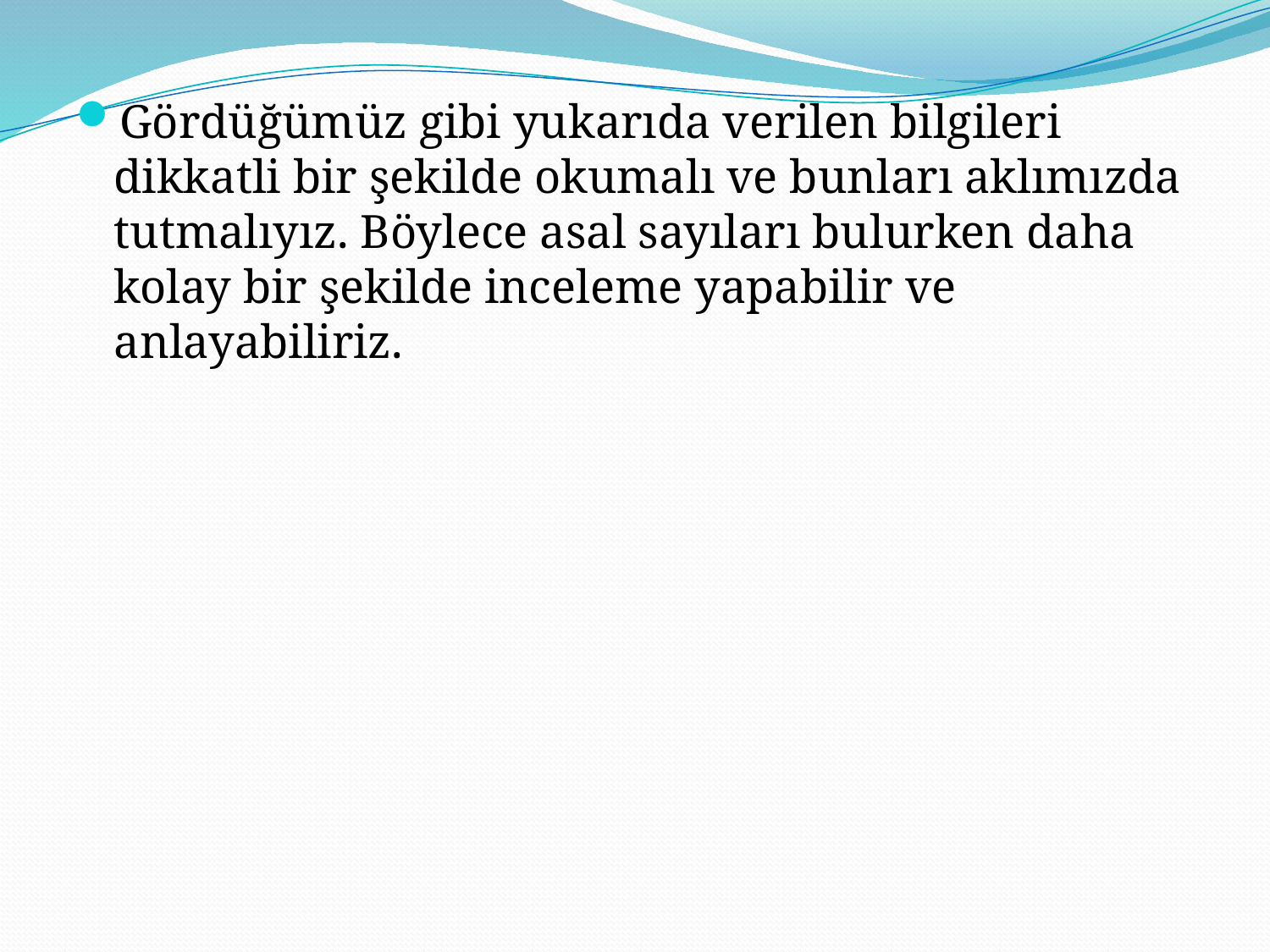

Gördüğümüz gibi yukarıda verilen bilgileri dikkatli bir şekilde okumalı ve bunları aklımızda tutmalıyız. Böylece asal sayıları bulurken daha kolay bir şekilde inceleme yapabilir ve anlayabiliriz.